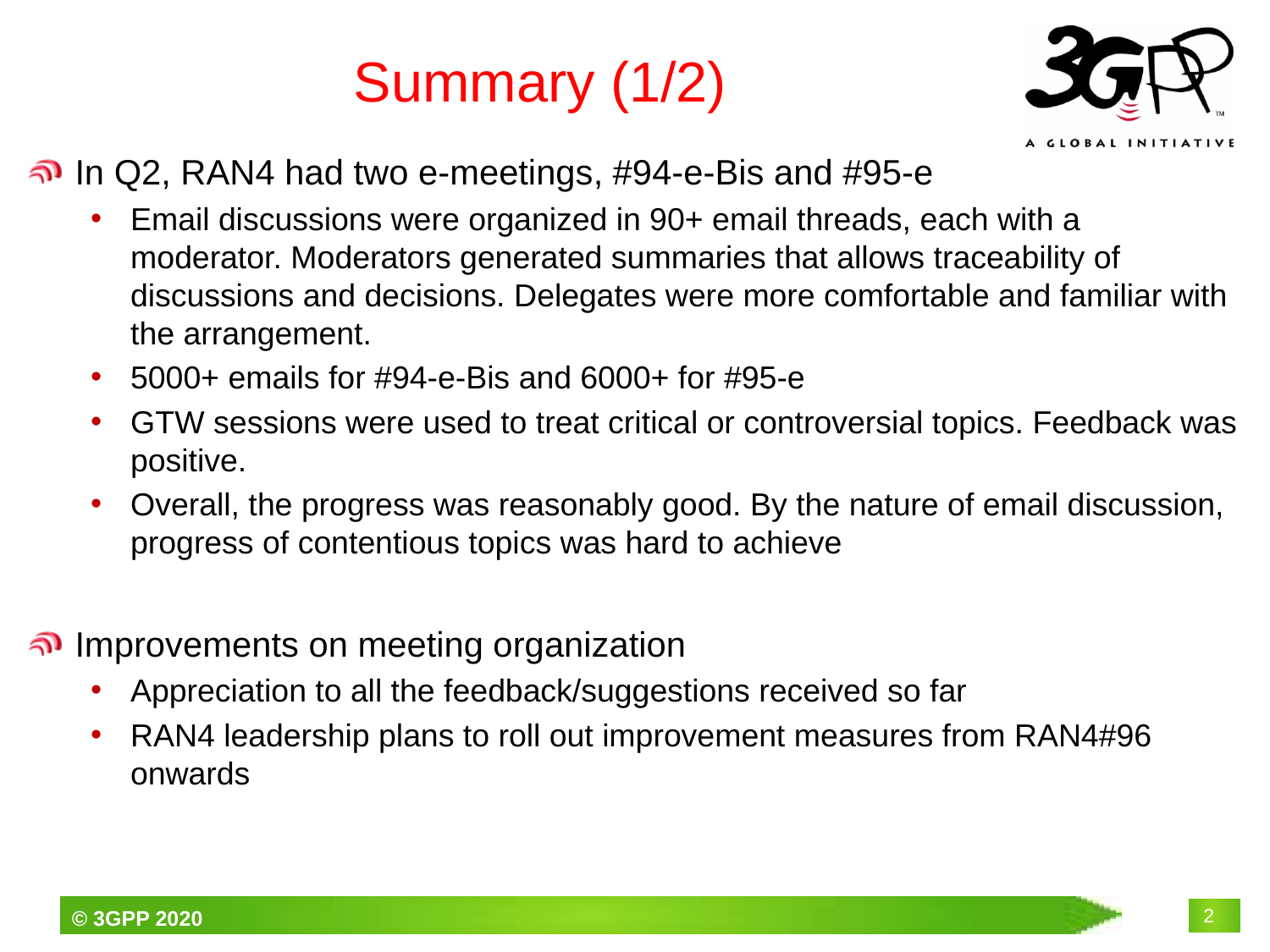

# Summary (1/2)

In Q2, RAN4 had two e-meetings, #94-e-Bis and #95-e
Email discussions were organized in 90+ email threads, each with a moderator. Moderators generated summaries that allows traceability of discussions and decisions. Delegates were more comfortable and familiar with the arrangement.
5000+ emails for #94-e-Bis and 6000+ for #95-e
GTW sessions were used to treat critical or controversial topics. Feedback was positive.
Overall, the progress was reasonably good. By the nature of email discussion, progress of contentious topics was hard to achieve

Improvements on meeting organization
Appreciation to all the feedback/suggestions received so far
RAN4 leadership plans to roll out improvement measures from RAN4#96 onwards